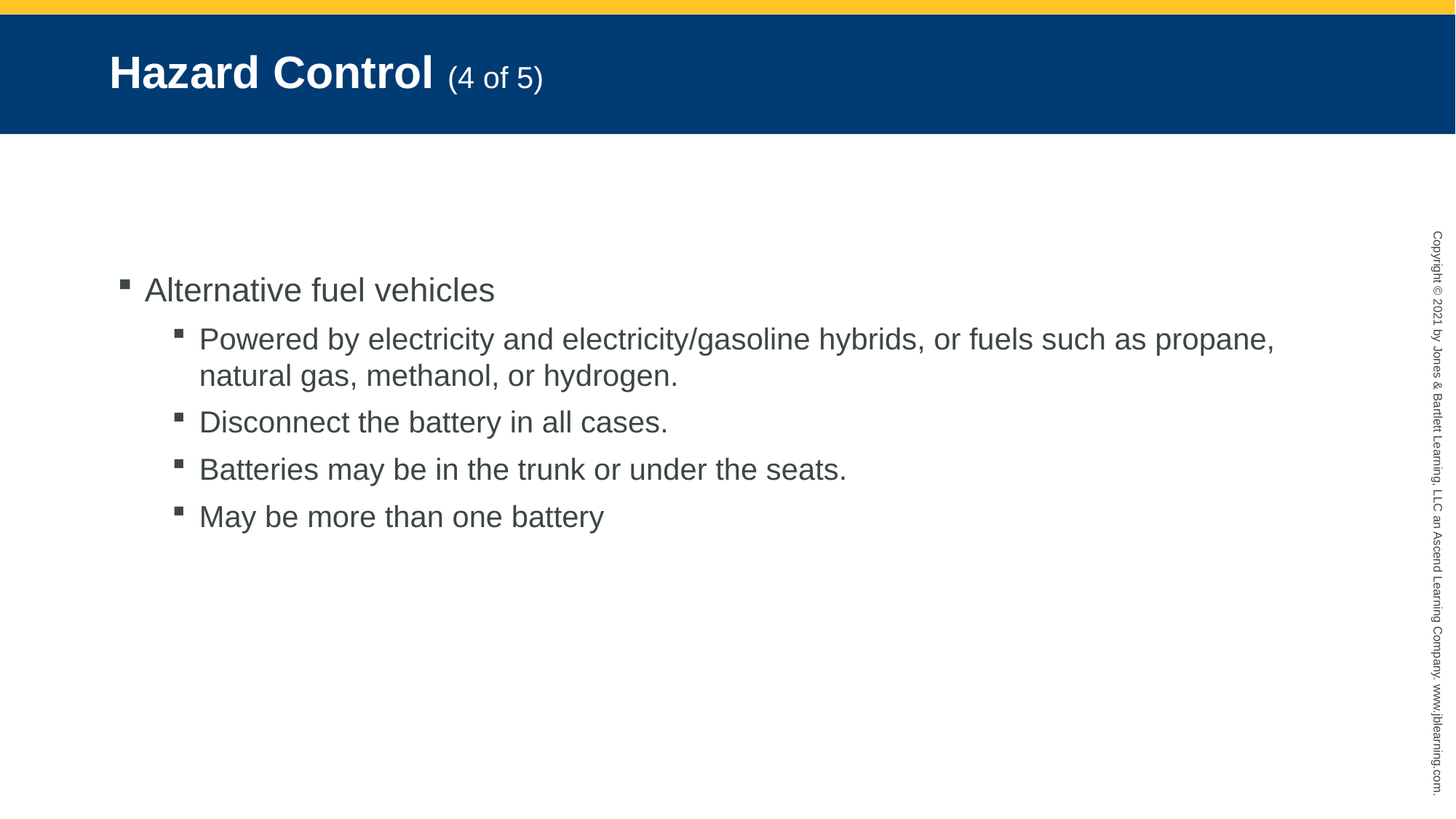

# Hazard Control (4 of 5)
Alternative fuel vehicles
Powered by electricity and electricity/gasoline hybrids, or fuels such as propane, natural gas, methanol, or hydrogen.
Disconnect the battery in all cases.
Batteries may be in the trunk or under the seats.
May be more than one battery